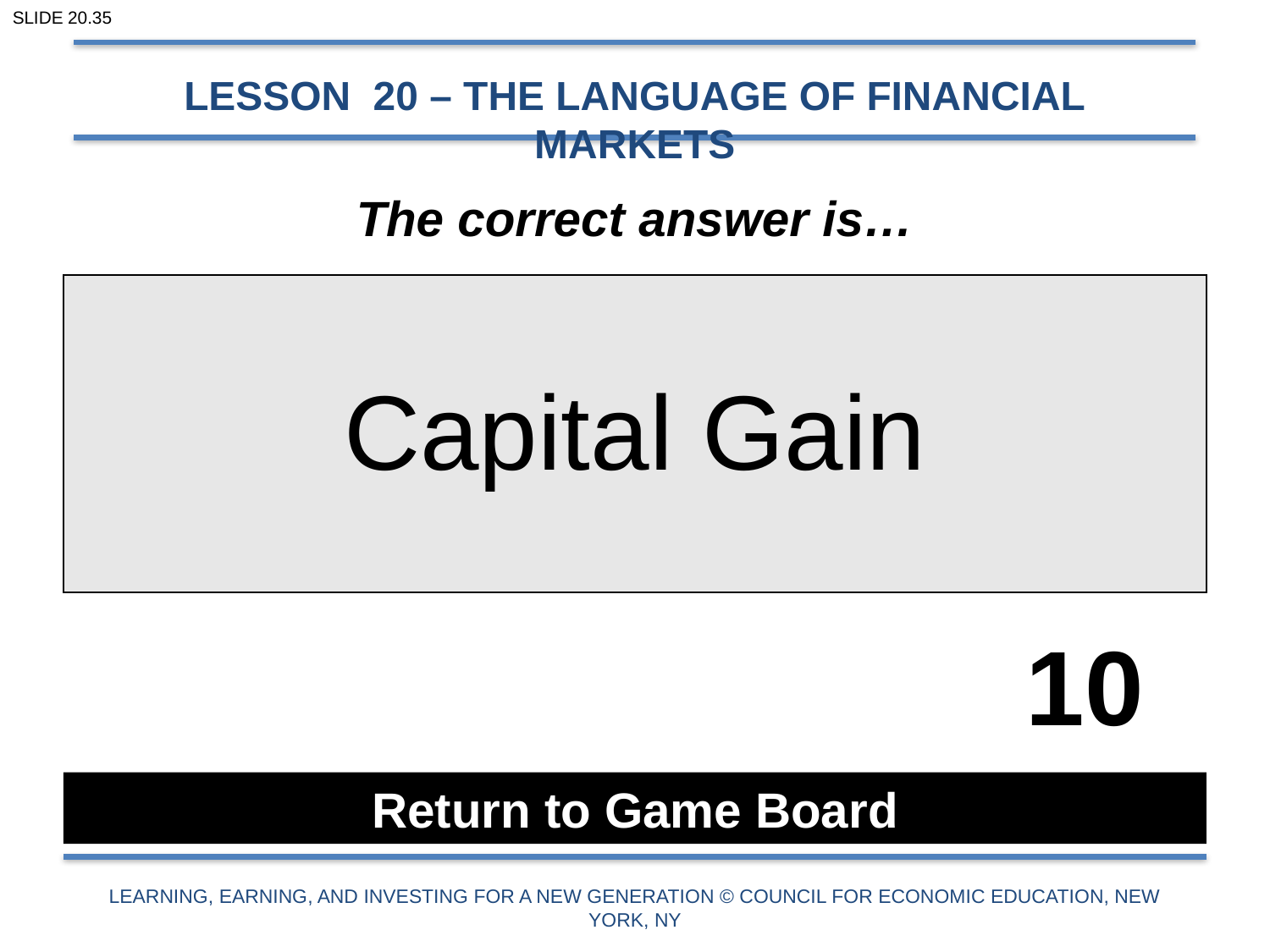

Slide 20.35
Lesson  20 – The Language of Financial Markets
# The correct answer is…
| Capital Gain |
| --- |
10
Return to Game Board